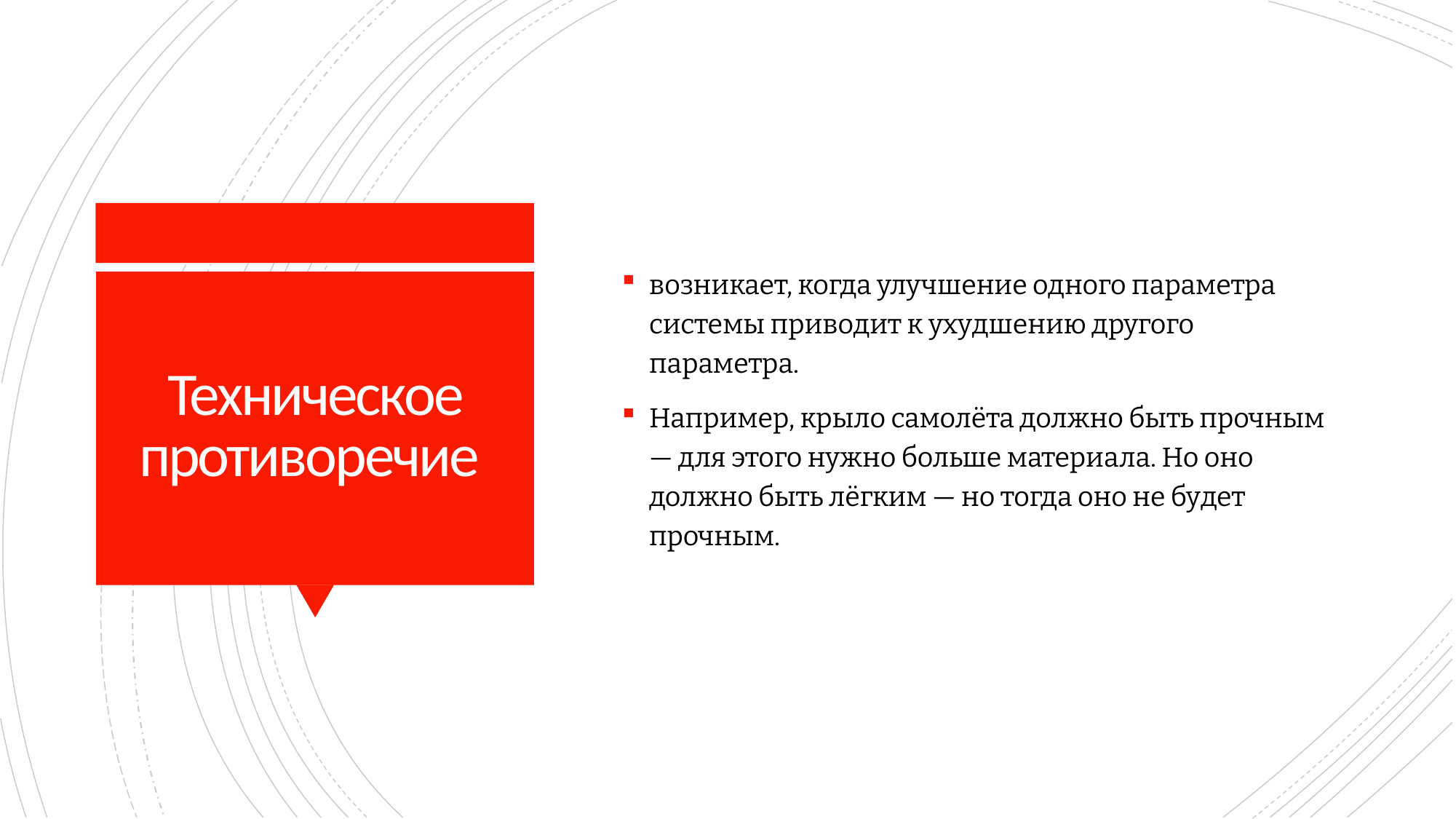

возникает, когда улучшение одного параметра системы приводит к ухудшению другого параметра.
Например, крыло самолёта должно быть прочным — для этого нужно больше материала. Но оно должно быть лёгким — но тогда оно не будет прочным.

# Техническое противоречие